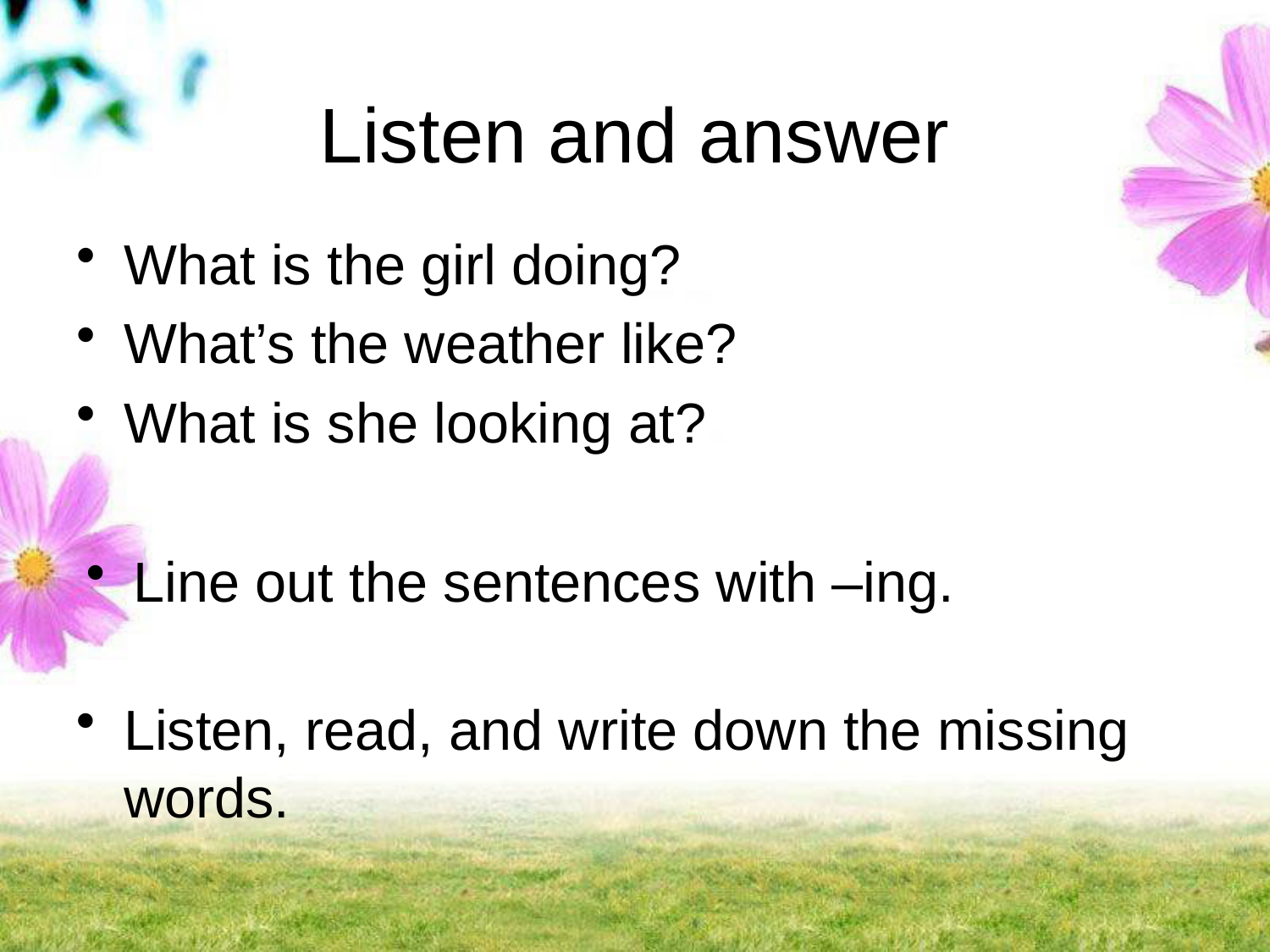

# Listen and answer
What is the girl doing?
What’s the weather like?
What is she looking at?
Line out the sentences with –ing.
Listen, read, and write down the missing words.